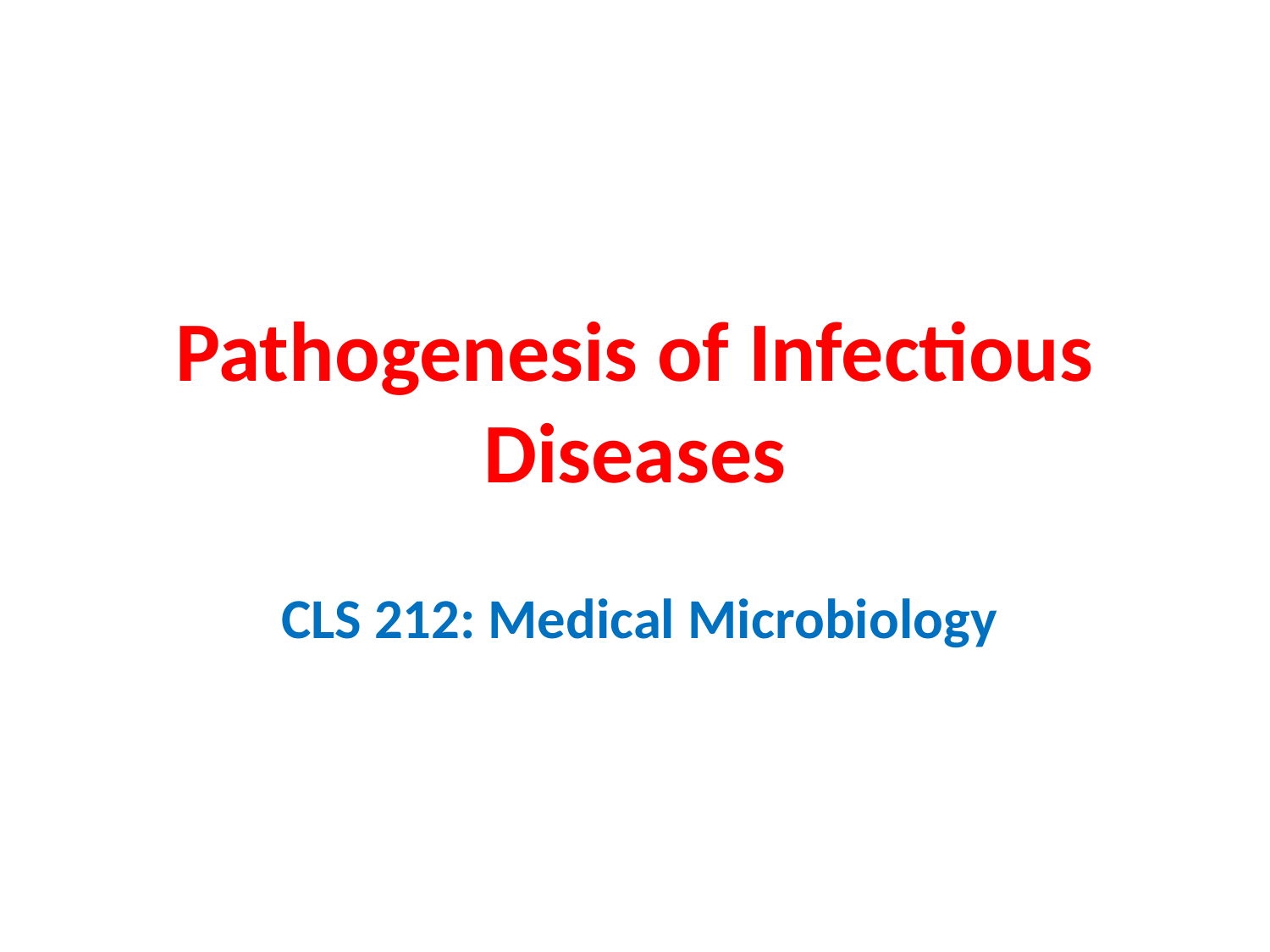

# Pathogenesis of Infectious Diseases
CLS 212: Medical Microbiology